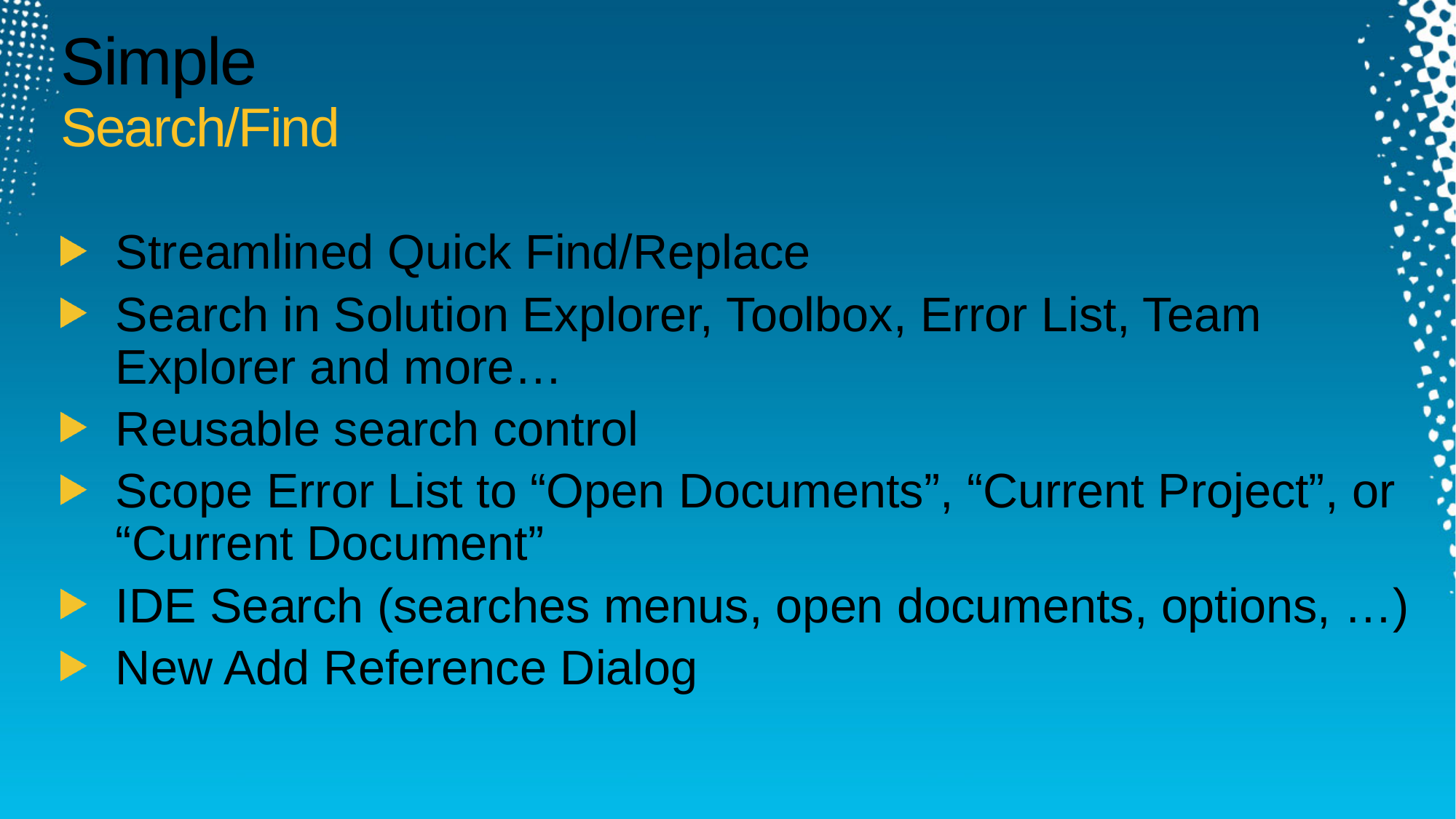

# Simple Search/Find
Streamlined Quick Find/Replace
Search in Solution Explorer, Toolbox, Error List, Team Explorer and more…
Reusable search control
Scope Error List to “Open Documents”, “Current Project”, or “Current Document”
IDE Search (searches menus, open documents, options, …)
New Add Reference Dialog